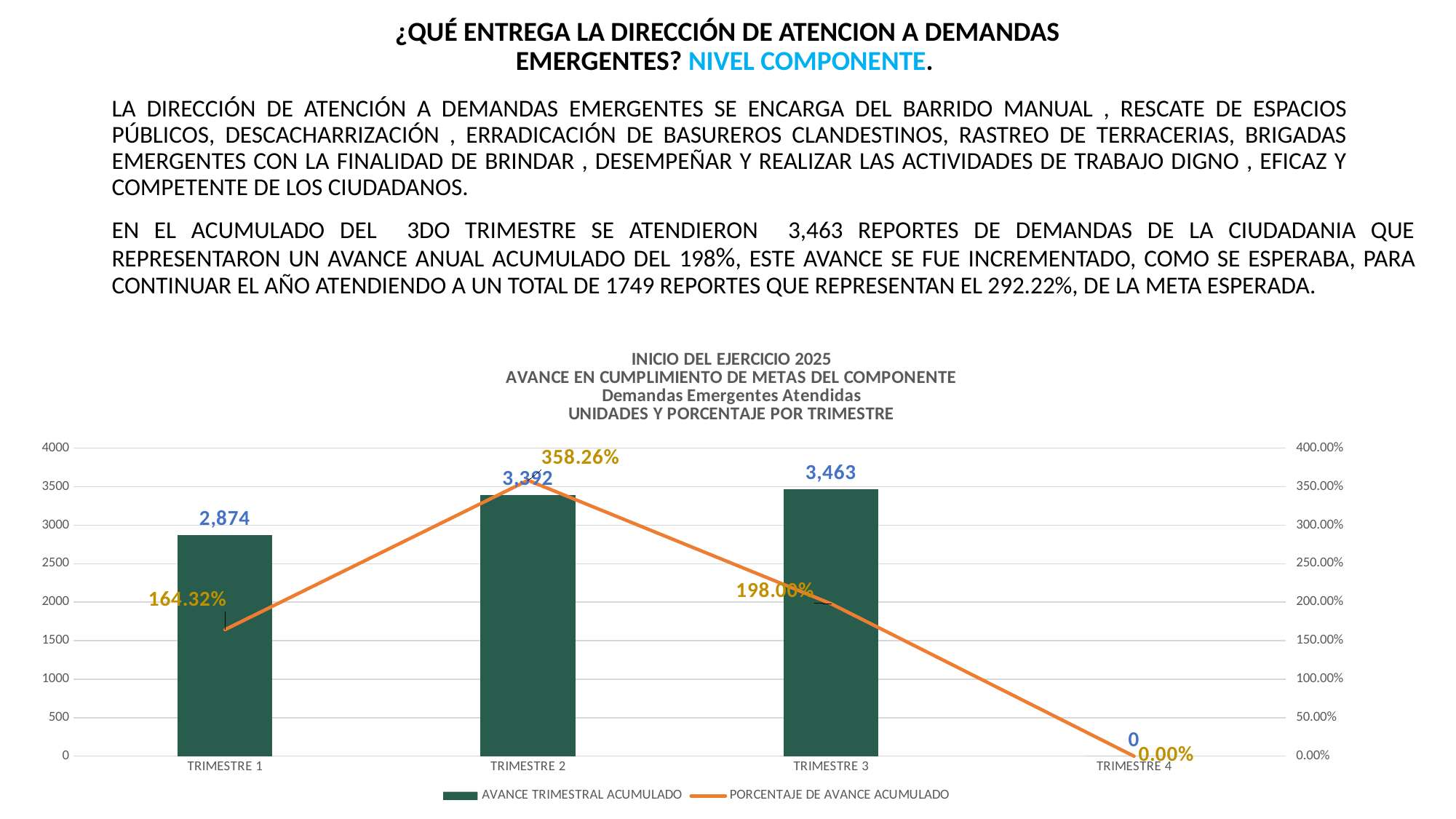

¿QUÉ ENTREGA LA DIRECCIÓN DE ATENCION A DEMANDAS EMERGENTES? NIVEL COMPONENTE.
LA DIRECCIÓN DE ATENCIÓN A DEMANDAS EMERGENTES SE ENCARGA DEL BARRIDO MANUAL , RESCATE DE ESPACIOS PÚBLICOS, DESCACHARRIZACIÓN , ERRADICACIÓN DE BASUREROS CLANDESTINOS, RASTREO DE TERRACERIAS, BRIGADAS EMERGENTES CON LA FINALIDAD DE BRINDAR , DESEMPEÑAR Y REALIZAR LAS ACTIVIDADES DE TRABAJO DIGNO , EFICAZ Y COMPETENTE DE LOS CIUDADANOS.
EN EL ACUMULADO DEL  3DO TRIMESTRE SE ATENDIERON  3,463 REPORTES DE DEMANDAS DE LA CIUDADANIA QUE REPRESENTARON UN AVANCE ANUAL ACUMULADO DEL 198%, ESTE AVANCE SE FUE INCREMENTADO, COMO SE ESPERABA, PARA CONTINUAR EL AÑO ATENDIENDO A UN TOTAL DE 1749 REPORTES QUE REPRESENTAN EL 292.22%, DE LA META ESPERADA.

### Chart: INICIO DEL EJERCICIO 2025
AVANCE EN CUMPLIMIENTO DE METAS DEL COMPONENTE
Demandas Emergentes Atendidas
UNIDADES Y PORCENTAJE POR TRIMESTRE

| Category | AVANCE TRIMESTRAL ACUMULADO | PORCENTAJE DE AVANCE ACUMULADO |
|---|---|---|
| TRIMESTRE 1 | 2874.0 | 1.6432246998284734 |
| TRIMESTRE 2 | 3392.0 | 3.582618639222413 |
| TRIMESTRE 3 | 3463.0 | 1.9799885648942253 |
| TRIMESTRE 4 | 0.0 | 0.0 |